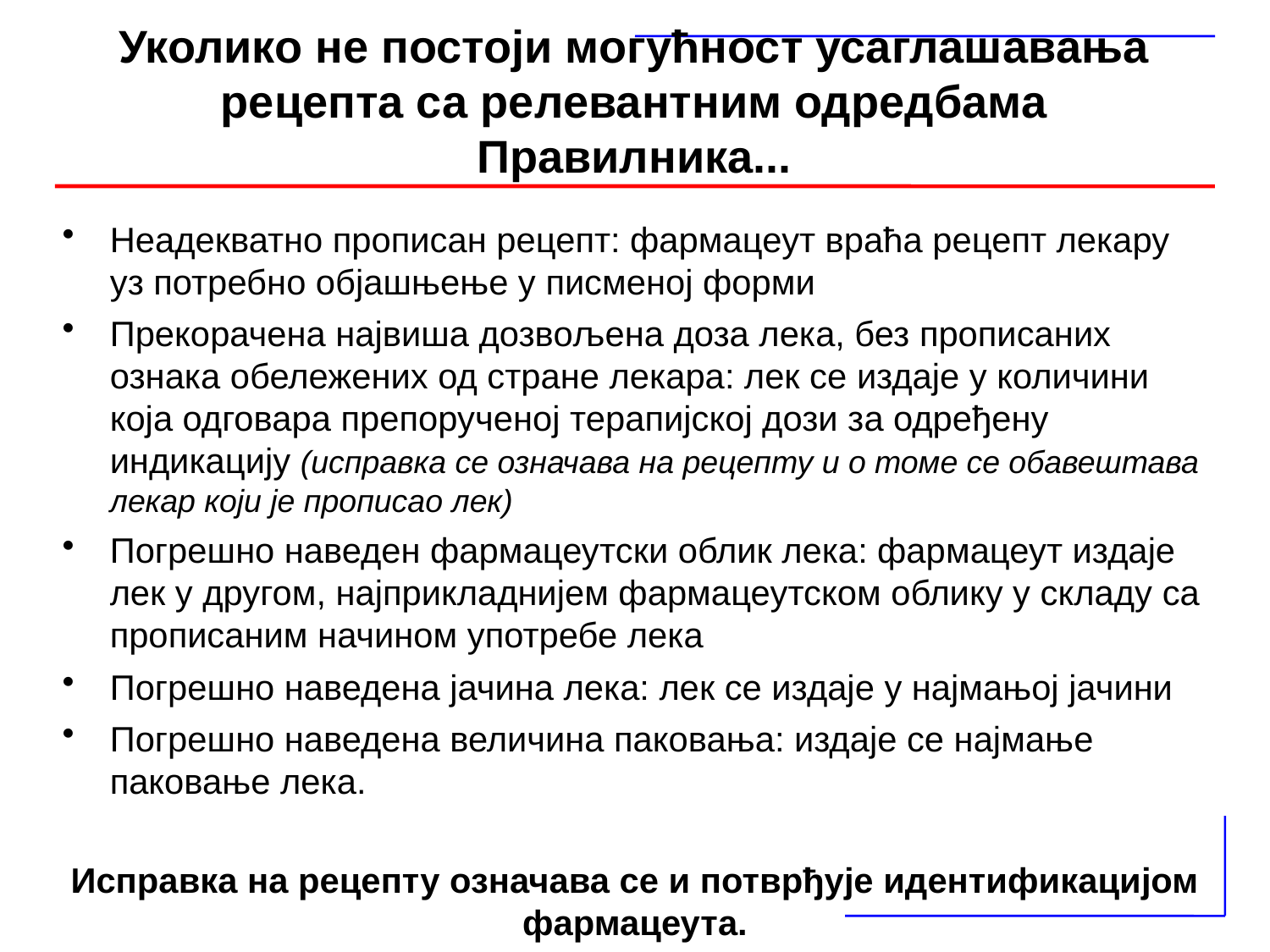

# Уколико не постоји могућност усаглашавања рецепта са релевантним одредбама Правилника...
Неадекватно прописан рецепт: фармацеут враћа рецепт лекару уз потребно објашњење у писменој форми
Прекорачена највиша дозвољена доза лека, без прописаних ознака обележених од стране лекара: лек се издаје у количини која одговара препорученој терапијској дози за одређену индикацију (исправка се означава на рецепту и о томе се обавештава лекар који је прописао лек)
Погрешно наведен фармацеутски облик лека: фармацеут издаје лек у другом, најприкладнијем фармацеутском облику у складу са прописаним начином употребе лека
Погрешно наведена јачина лека: лек се издаје у најмањој јачини
Погрешно наведена величина паковања: издаје се најмање паковање лека.

Исправка на рецепту означава се и потврђује идентификацијом фармацеута.